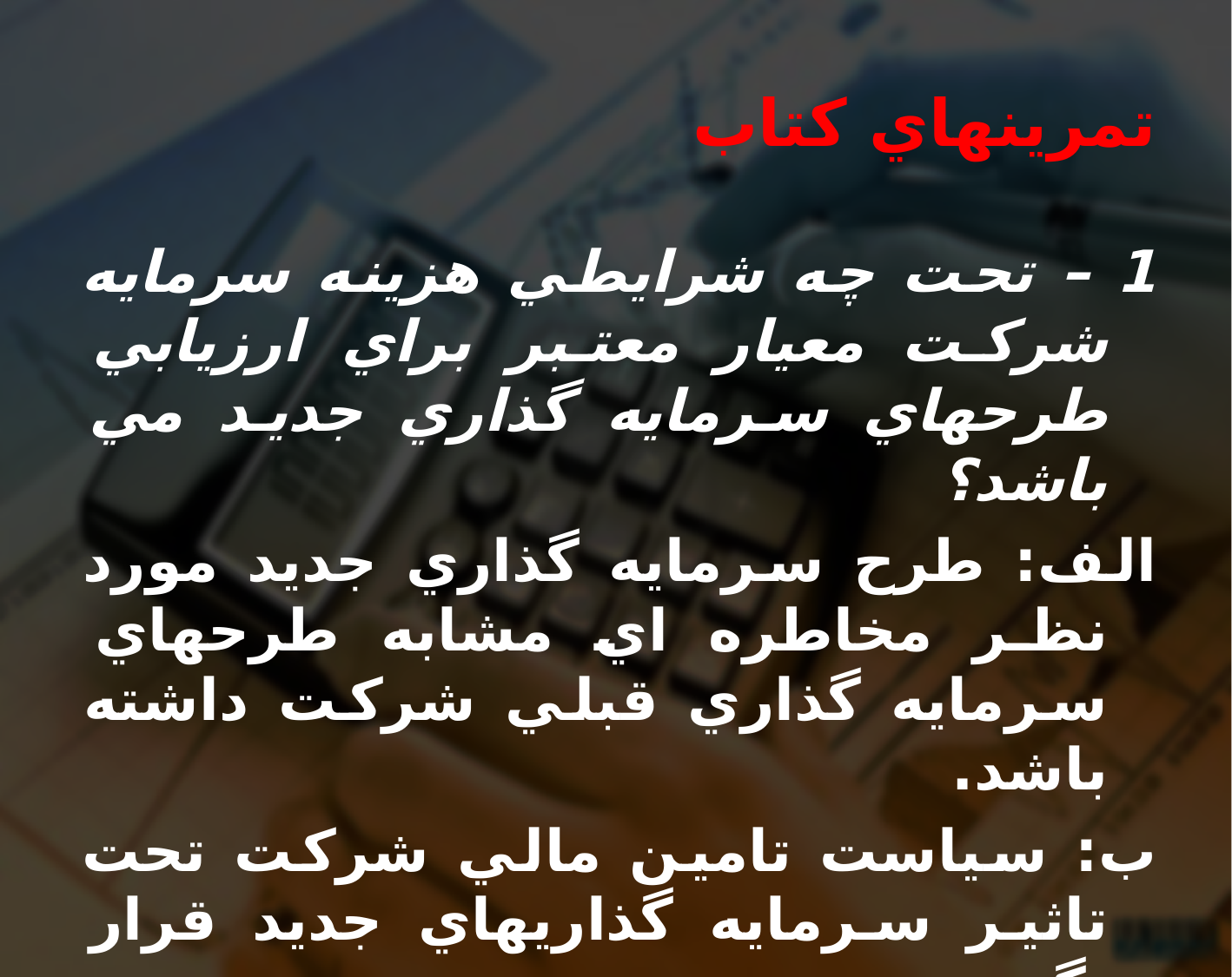

# تمرينهاي كتاب
1 – تحت چه شرايطي هزينه سرمايه شركت معيار معتبر براي ارزيابي طرحهاي سرمايه گذاري جديد مي باشد؟
الف: طرح سرمايه گذاري جديد مورد نظر مخاطره اي مشابه طرحهاي سرمايه گذاري قبلي شركت داشته باشد.
ب: سياست تامين مالي شركت تحت تاثير سرمايه گذاريهاي جديد قرار نگيرد.